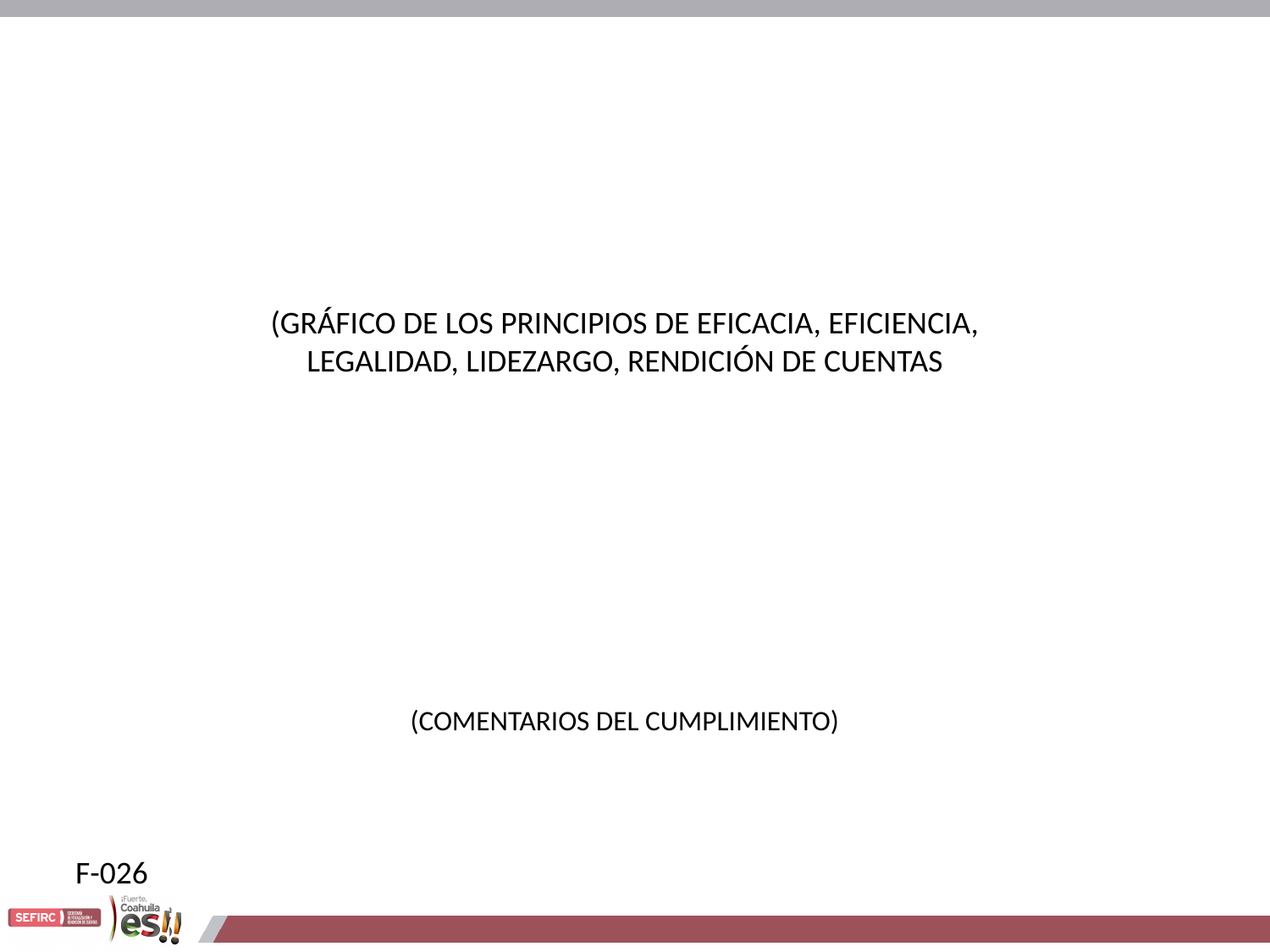

(GRÁFICO DE LOS PRINCIPIOS DE EFICACIA, EFICIENCIA, LEGALIDAD, LIDEZARGO, RENDICIÓN DE CUENTAS
(COMENTARIOS DEL CUMPLIMIENTO)
F-026